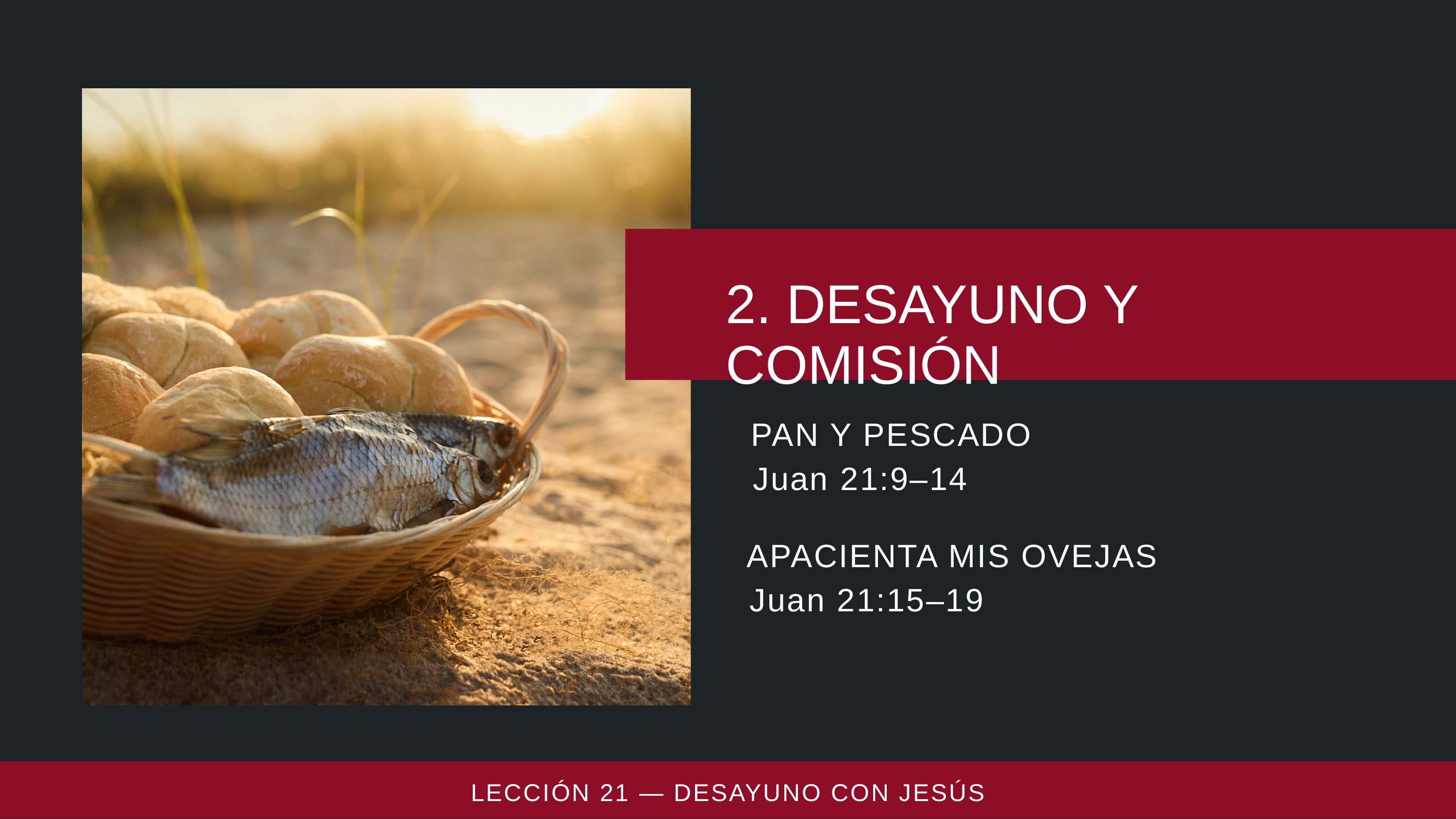

PAN Y PESCADO
Juan 21:9–14
APACIENTA MIS OVEJAS
Juan 21:15–19